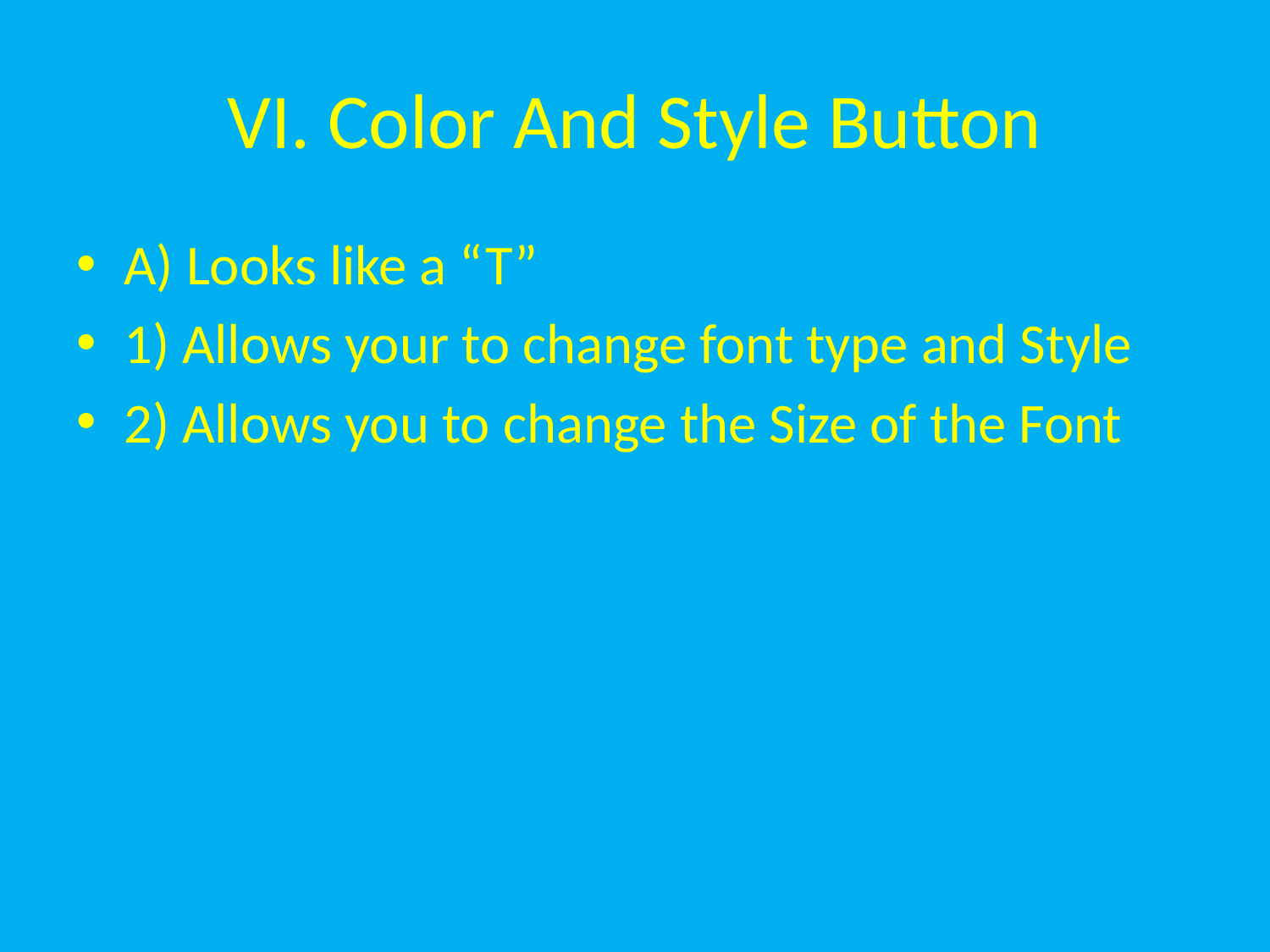

# VI. Color And Style Button
A) Looks like a “T”
1) Allows your to change font type and Style
2) Allows you to change the Size of the Font